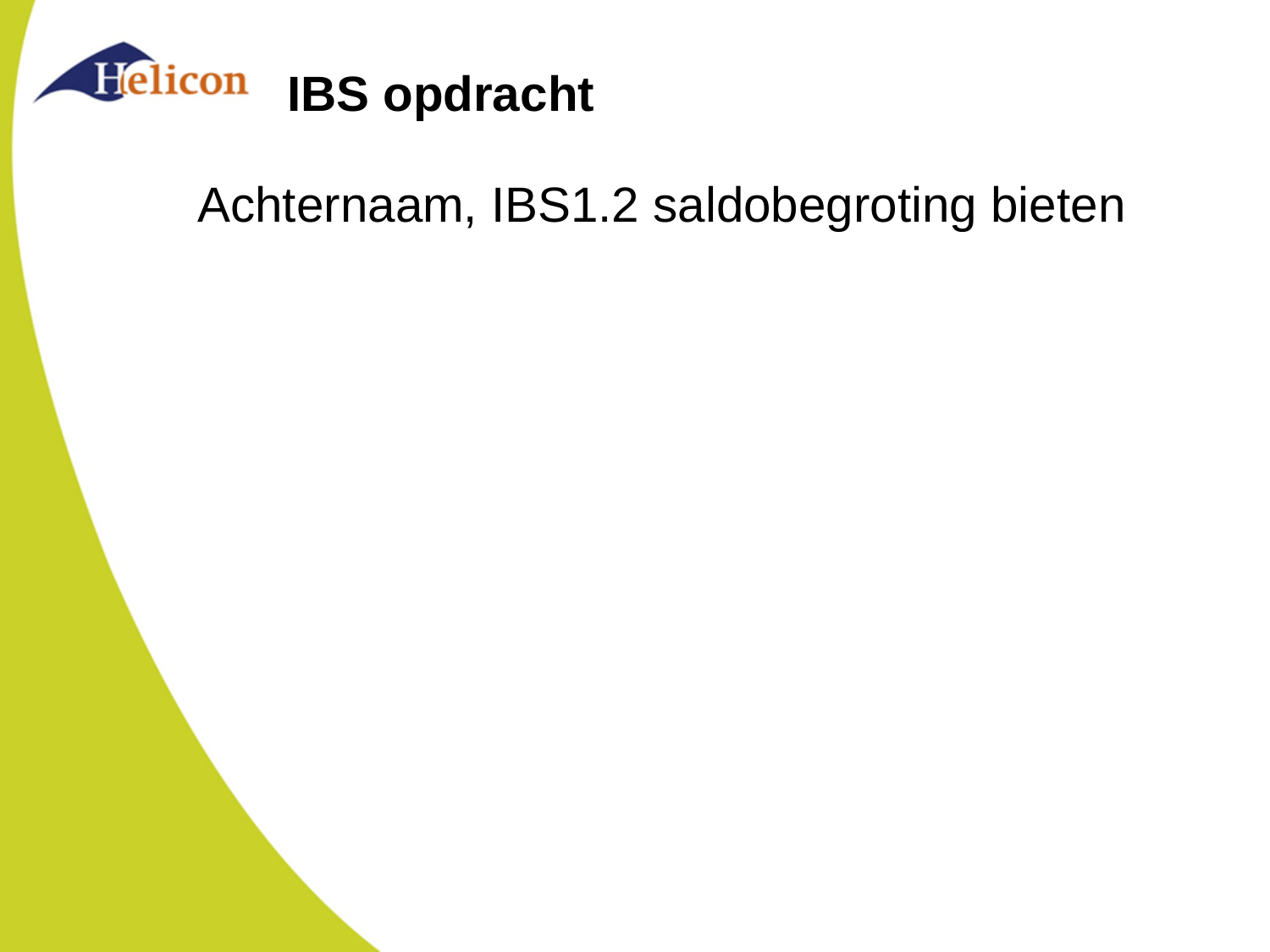

# IBS opdracht
Achternaam, IBS1.2 saldobegroting bieten